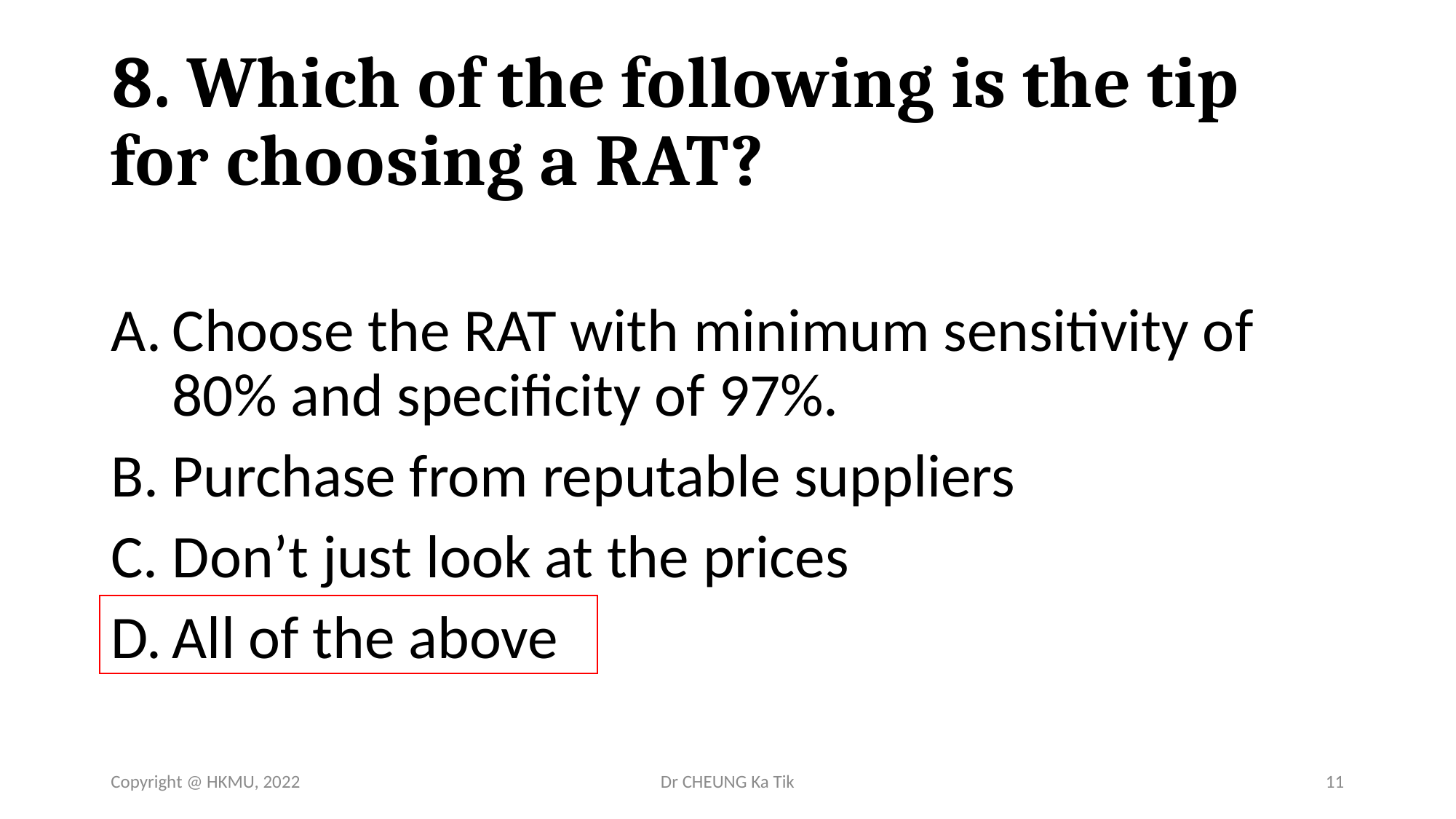

# 8. Which of the following is the tip for choosing a RAT?
Choose the RAT with minimum sensitivity of 80% and specificity of 97%.
Purchase from reputable suppliers
Don’t just look at the prices
All of the above

Copyright @ HKMU, 2022
Dr CHEUNG Ka Tik
11